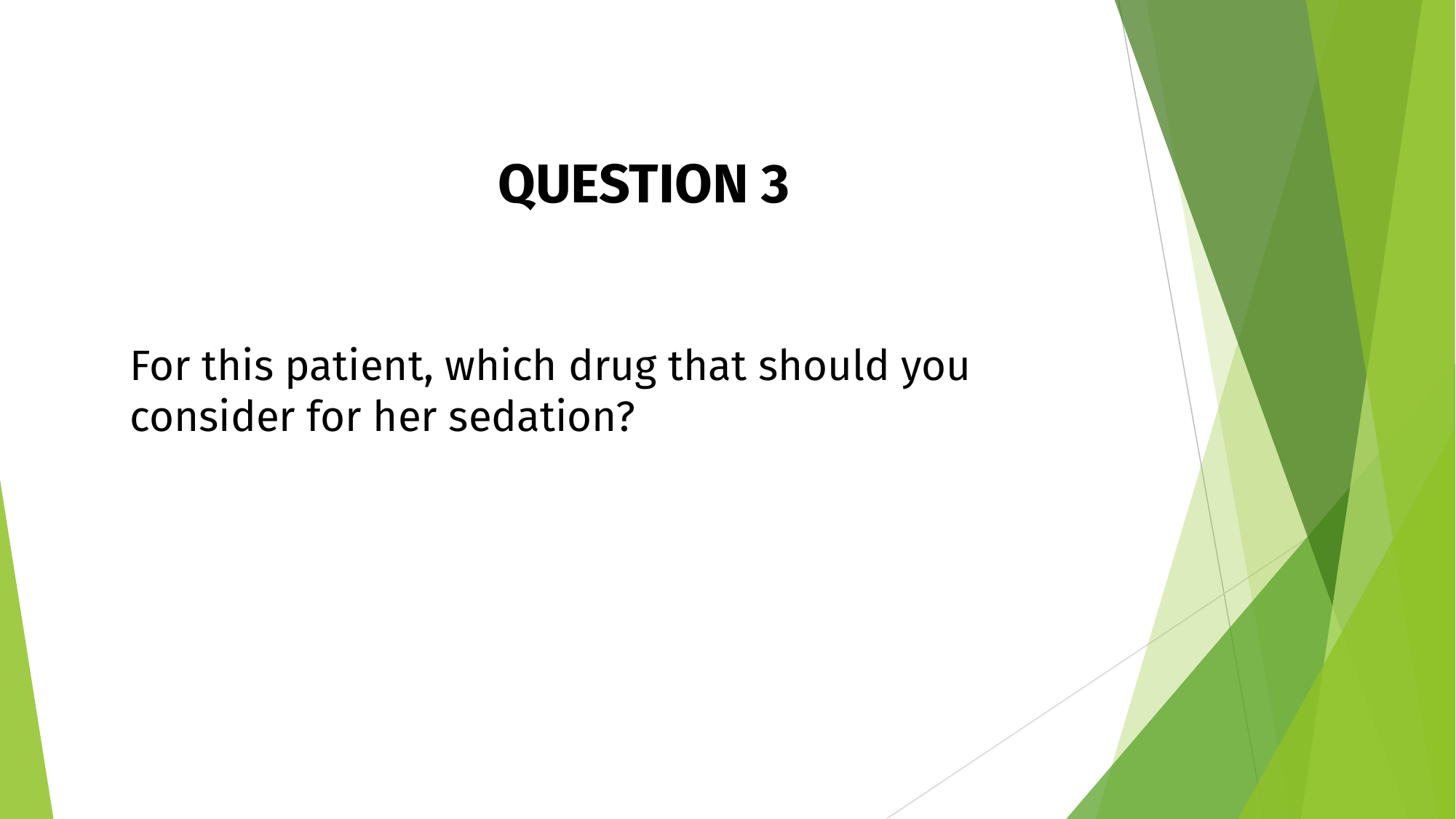

QUESTION 3
For this patient, which drug that should you consider for her sedation?